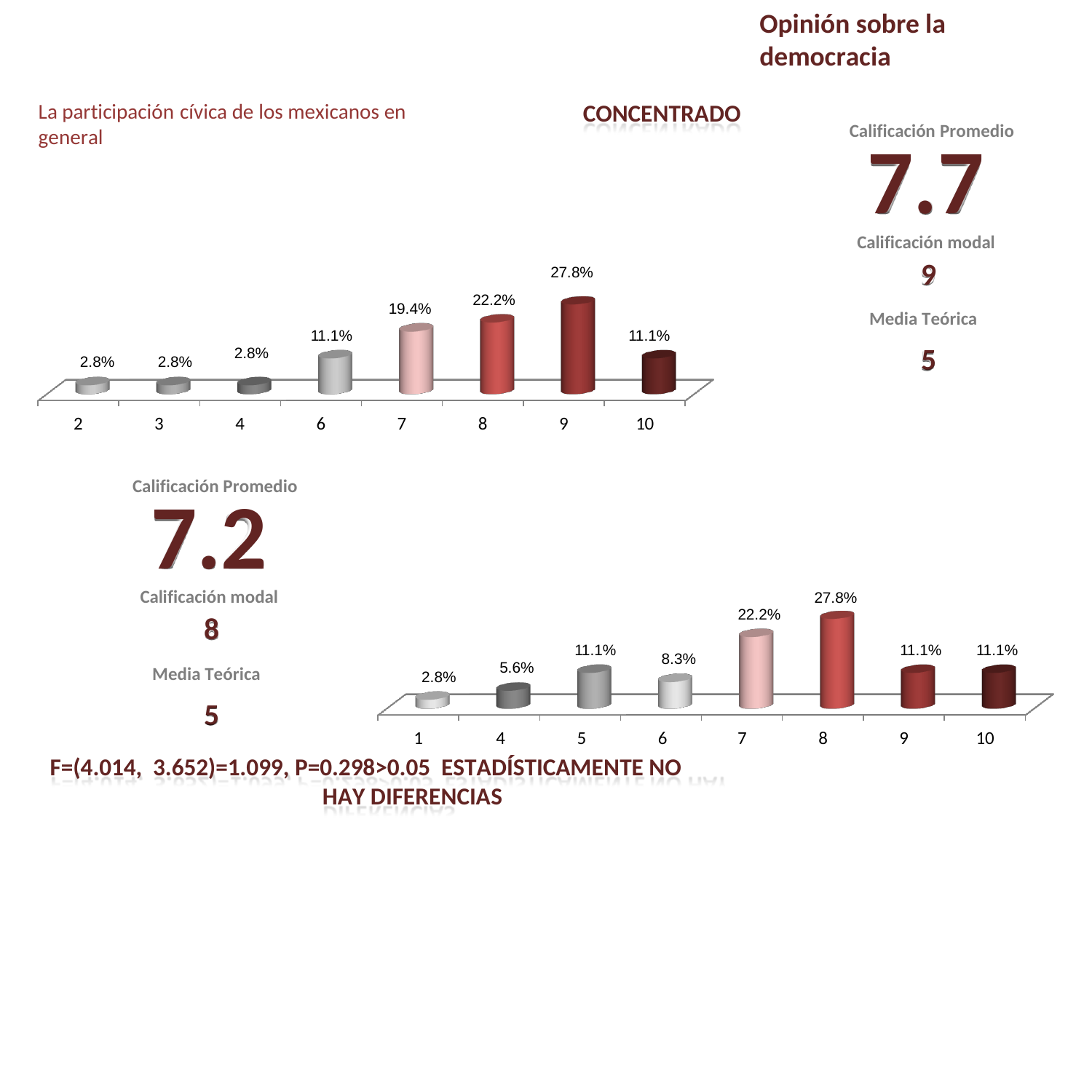

Opinión sobre la democracia
CONCENTRADO
La participación cívica de los mexicanos en general

Calificación Promedio
7.7
Calificación modal
9

Media Teórica

5

27.8%
22.2%
19.4%
11.1%
11.1%

2.8%
2.8%
2.8%

2
3
4
6
7
8
9
10

Calificación Promedio
7.2
Calificación modal

27.8%

22.2%
8

Media Teórica

5
11.1%
11.1%
11.1%
8.3%
5.6%
2.8%

1	4	5	6
7
8
9
10
F=(4.014,  3.652)=1.099, P=0.298>0.05  ESTADÍSTICAMENTE NO HAY DIFERENCIAS